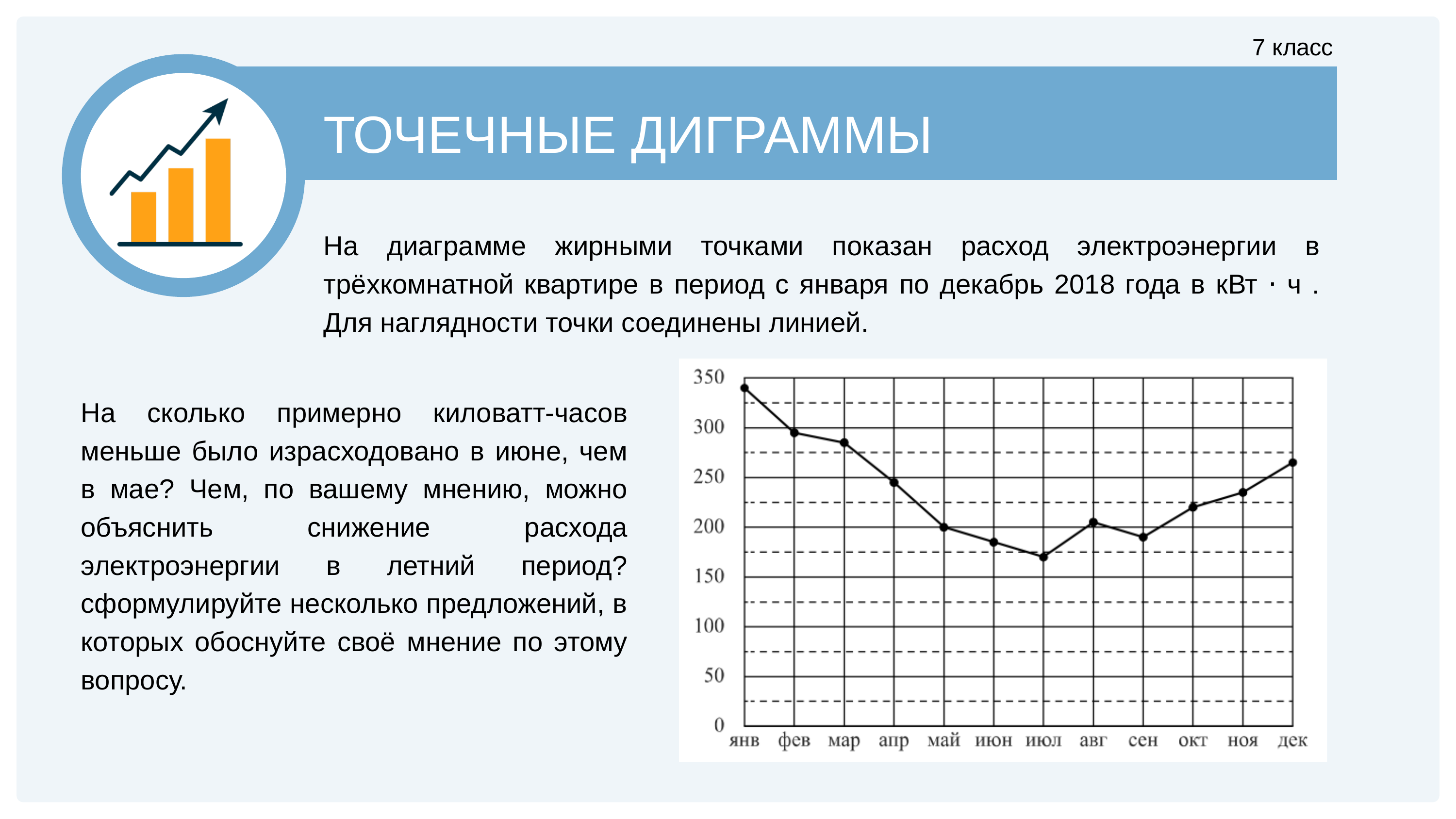

7 класс

ТОЧЕЧНЫЕ ДИГРАММЫ

На диаграмме жирными точками показан расход электроэнергии в трёхкомнатной квартире в период с января по декабрь 2018 года в кВт ⋅ ч . Для наглядности точки соединены линией.

На сколько примерно киловатт-часов меньше было израсходовано в июне, чем в мае? Чем, по вашему мнению, можно объяснить снижение расхода электроэнергии в летний период? сформулируйте несколько предложений, в которых обоснуйте своё мнение по этому вопросу.